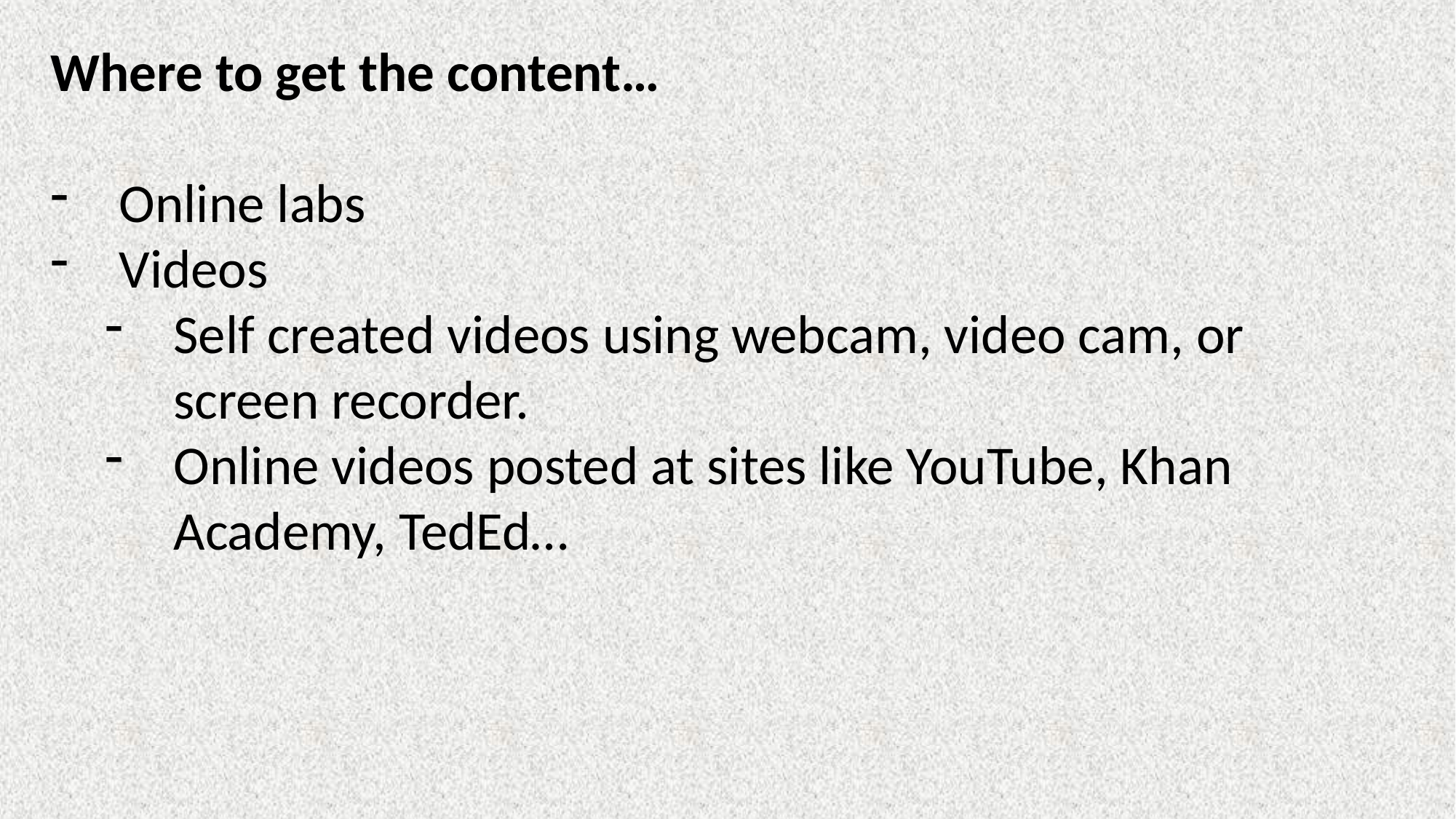

Where to get the content…

Online labs
Videos
Self created videos using webcam, video cam, or screen recorder.
Online videos posted at sites like YouTube, Khan Academy, TedEd…